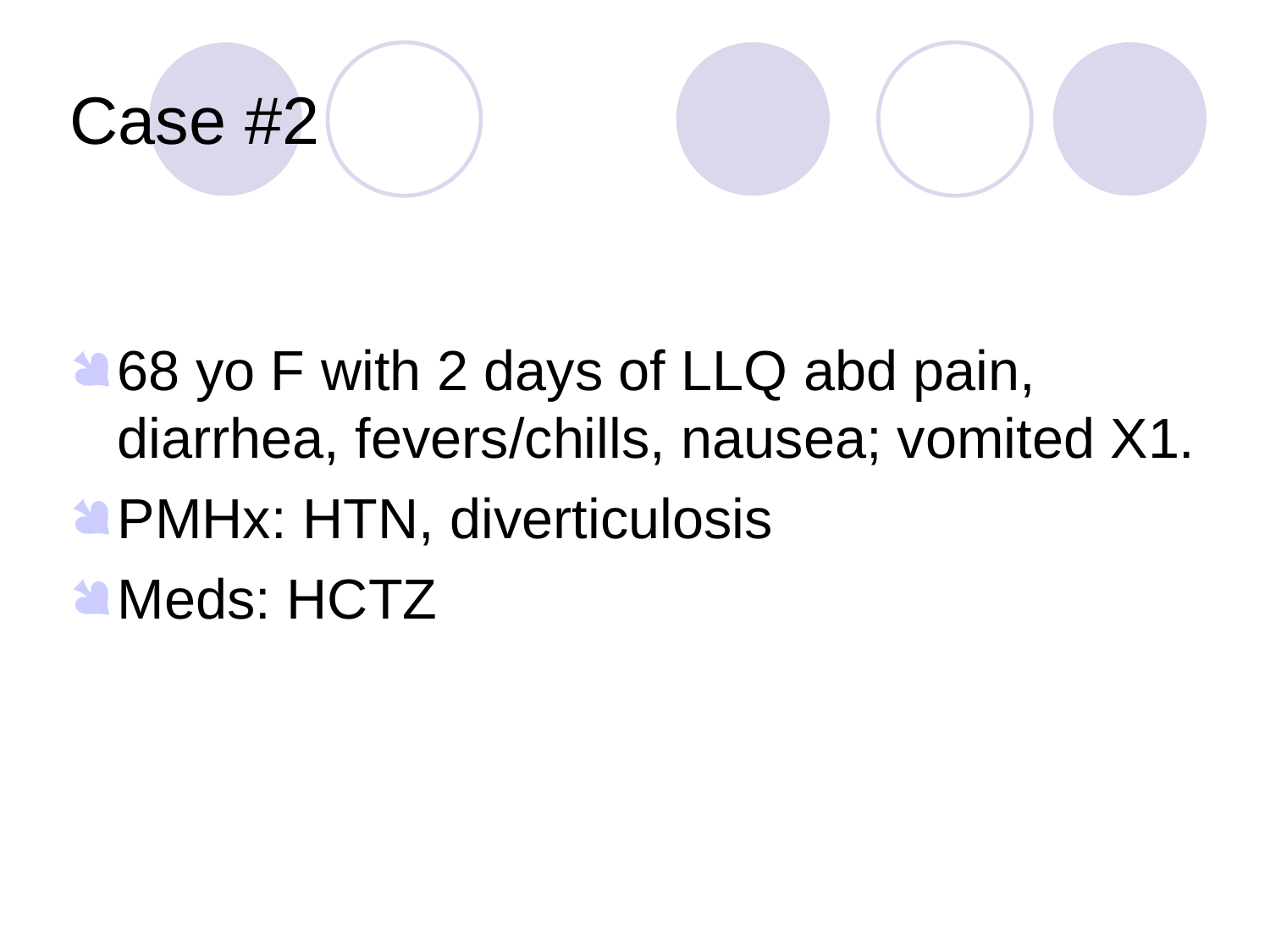

Case #2
68 yo F with 2 days of LLQ abd pain, diarrhea, fevers/chills, nausea; vomited X1.
PMHx: HTN, diverticulosis
Meds: HCTZ